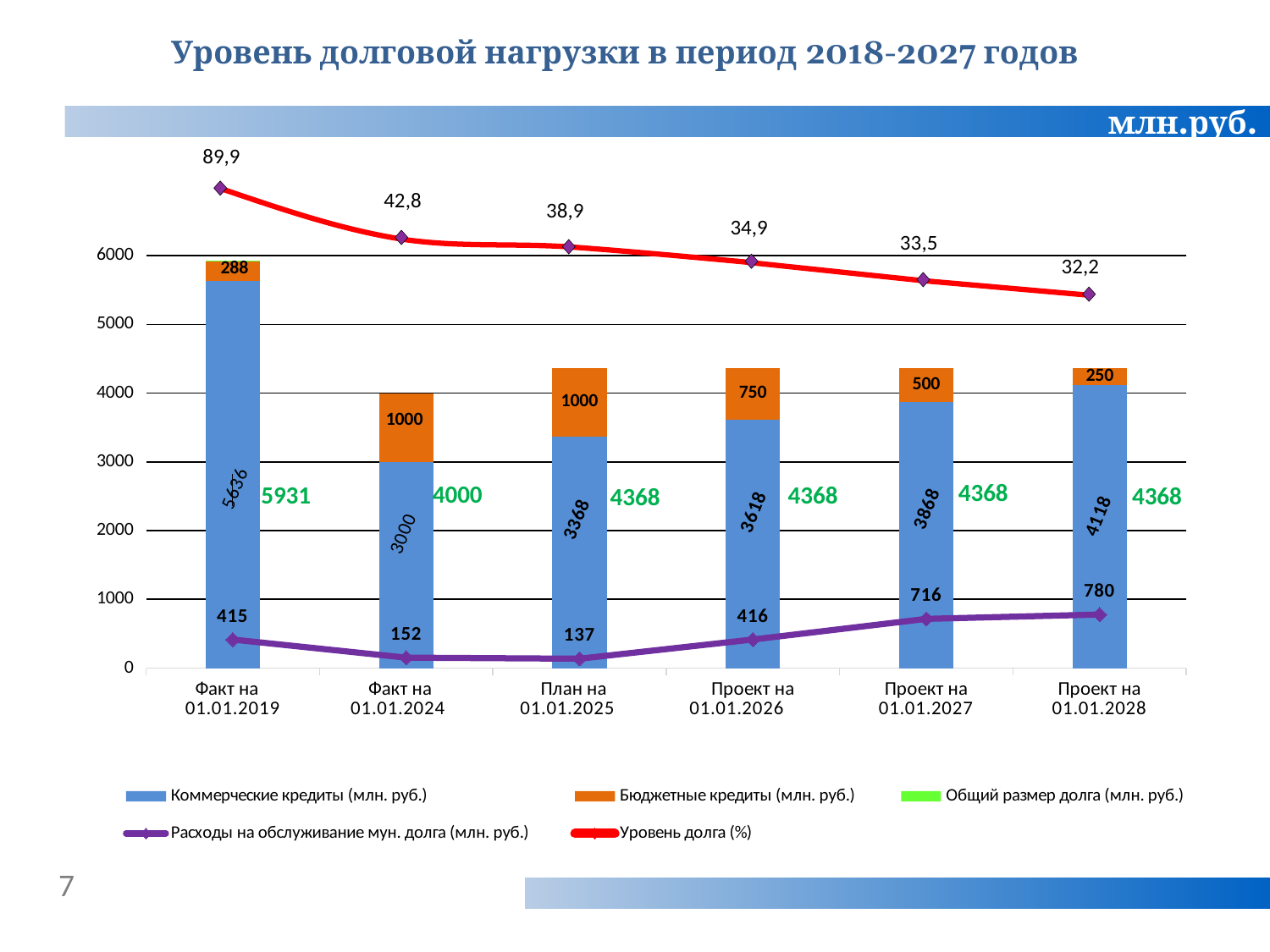

Уровень долговой нагрузки в период 2018-2027 годов
млн.руб.
 89,9
 42,8

38,9
34,9
33,5

### Chart

| Category | Коммерческие кредиты (млн. руб.) | Бюджетные кредиты (млн. руб.) | Общий размер долга (млн. руб.) | Расходы на обслуживание мун. долга (млн. руб.) | Уровень долга (%) |
|---|---|---|---|---|---|
|    Факт на       01.01.2019 | 5636.0 | 288.0 | 7.0 | 415.0 | None |
|    Факт на       01.01.2024     | 3000.0 | 1000.0 | None | 152.0 | None |
|    План на       01.01.2025       | 3368.0 | 1000.0 | None | 137.0 | None |
| Проект на 01.01.2026         | 3618.0 | 750.0 | None | 416.0 | None |
| Проект на 01.01.2027 | 3868.0 | 500.0 | None | 716.0 | None |
| Проект на 01.01.2028 | 4118.0 | 250.0 | None | 780.0 | None |

32,2

 4368
 4368
 4000
 5931
 4368
 4368

7